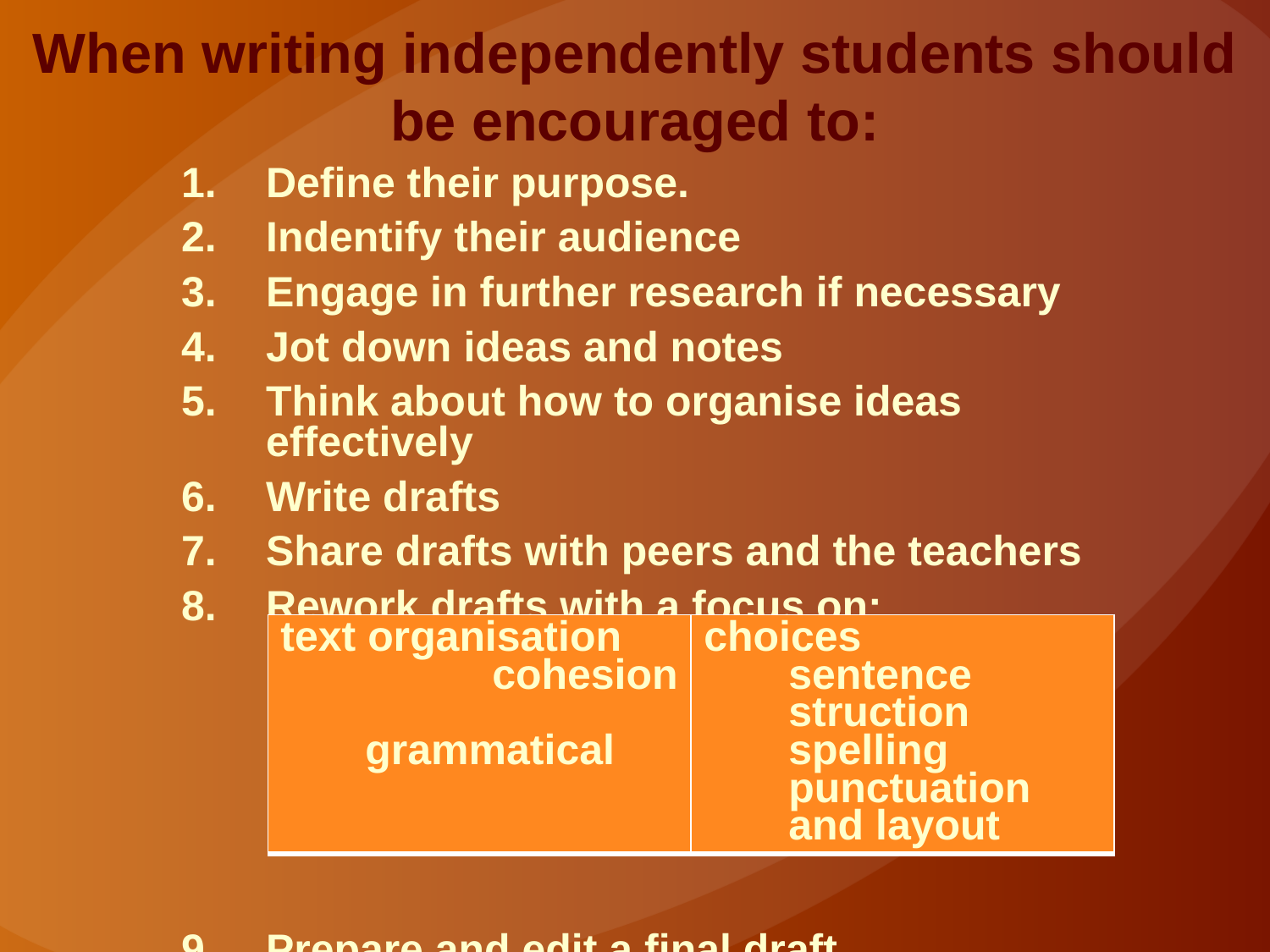

# When writing independently students should be encouraged to:
Define their purpose.
Indentify their audience
Engage in further research if necessary
Jot down ideas and notes
Think about how to organise ideas effectively
Write drafts
Share drafts with peers and the teachers
Rework drafts with a focus on:

Prepare and edit a final draft
| text organisation cohesion grammatical | choices sentence struction spelling punctuation and layout |
| --- | --- |